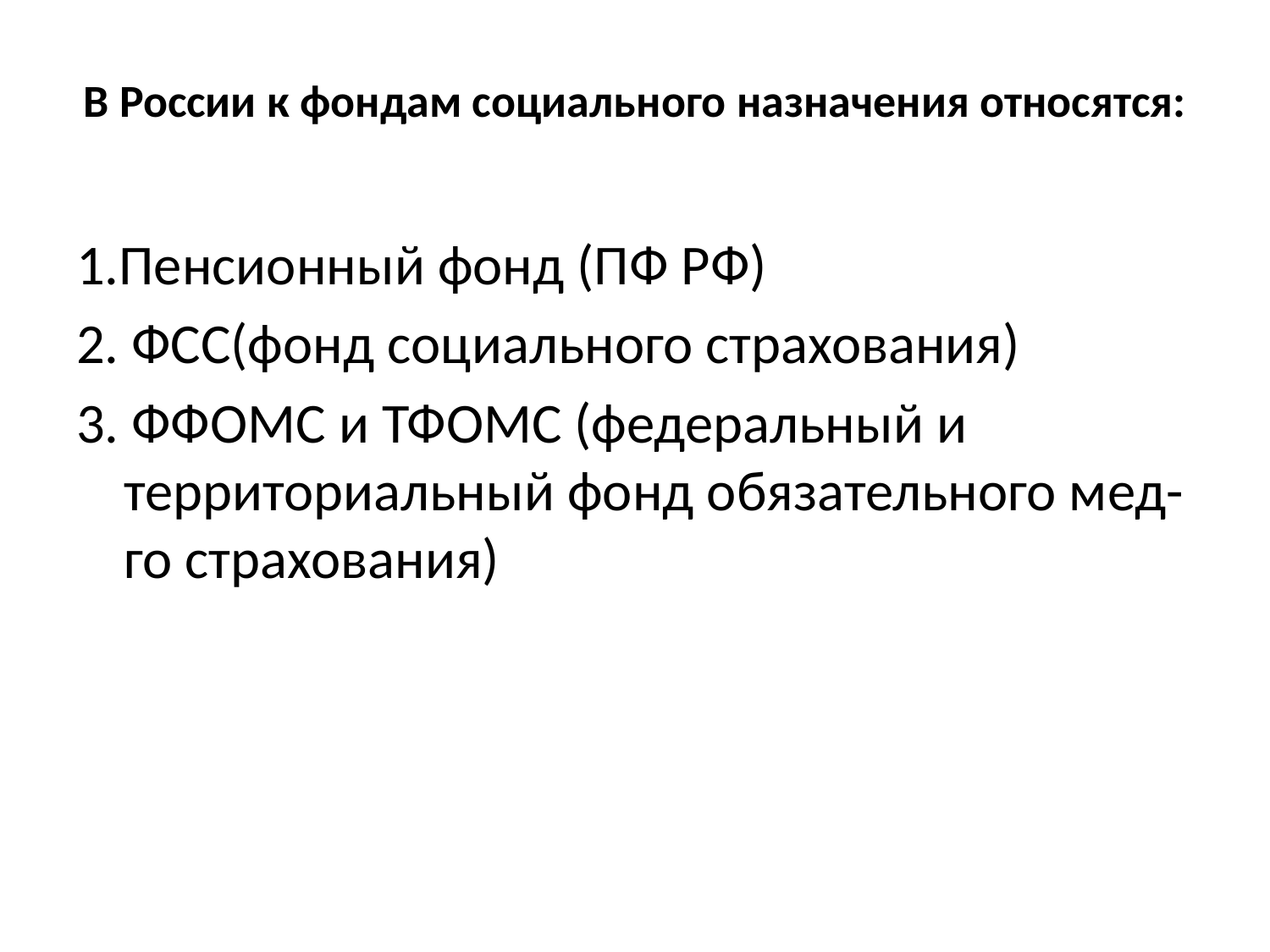

# В России к фондам социального назначения относятся:
1.Пенсионный фонд (ПФ РФ)
2. ФСС(фонд социального страхования)
3. ФФОМС и ТФОМС (федеральный и территориальный фонд обязательного мед-го страхования)